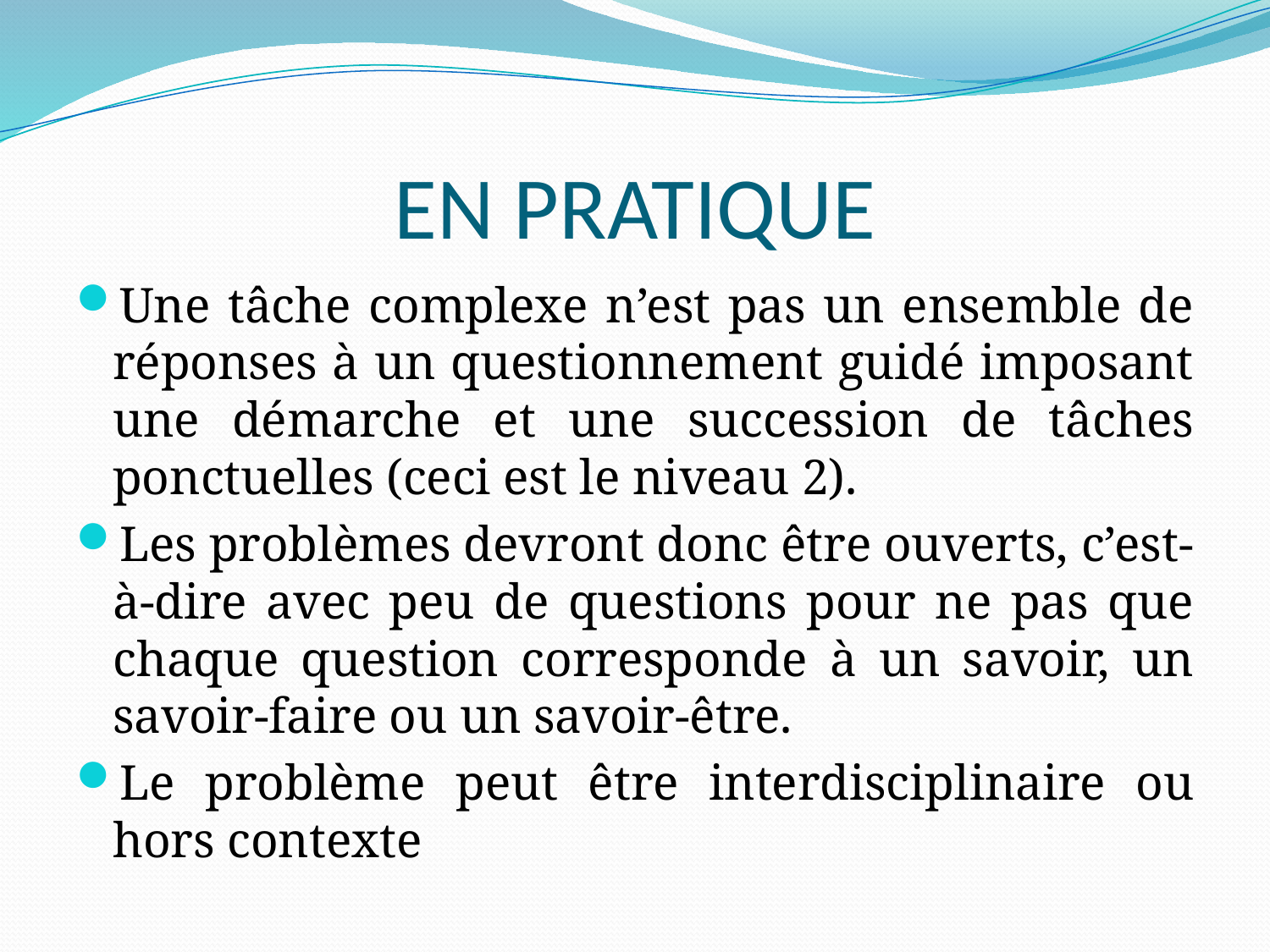

# EN PRATIQUE
Une tâche complexe n’est pas un ensemble de réponses à un questionnement guidé imposant une démarche et une succession de tâches ponctuelles (ceci est le niveau 2).
Les problèmes devront donc être ouverts, c’est-à-dire avec peu de questions pour ne pas que chaque question corresponde à un savoir, un savoir-faire ou un savoir-être.
Le problème peut être interdisciplinaire ou hors contexte